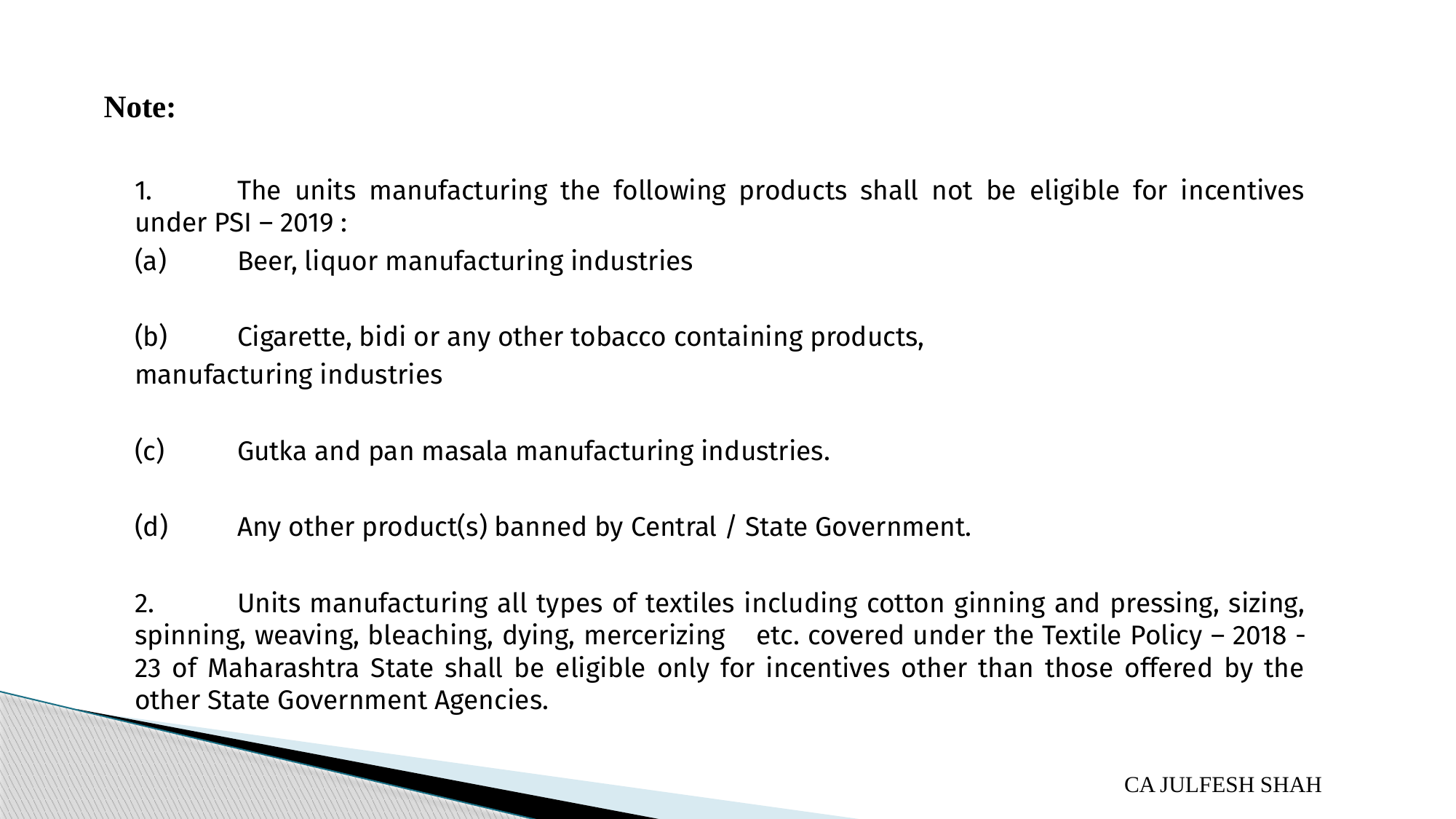

Note:

	1.	The units manufacturing the following products shall not be eligible for incentives under PSI – 2019 :
		(a)	Beer, liquor manufacturing industries

		(b)	Cigarette, bidi or any other tobacco containing products,
 			manufacturing industries

		(c)	Gutka and pan masala manufacturing industries.

		(d)	Any other product(s) banned by Central / State Government.

	2.	Units manufacturing all types of textiles including cotton ginning and pressing, sizing, spinning, weaving, bleaching, dying, mercerizing 	etc. covered under the Textile Policy – 2018 -23 of Maharashtra State shall be eligible only for incentives other than those offered by the other State Government Agencies.
CA JULFESH SHAH